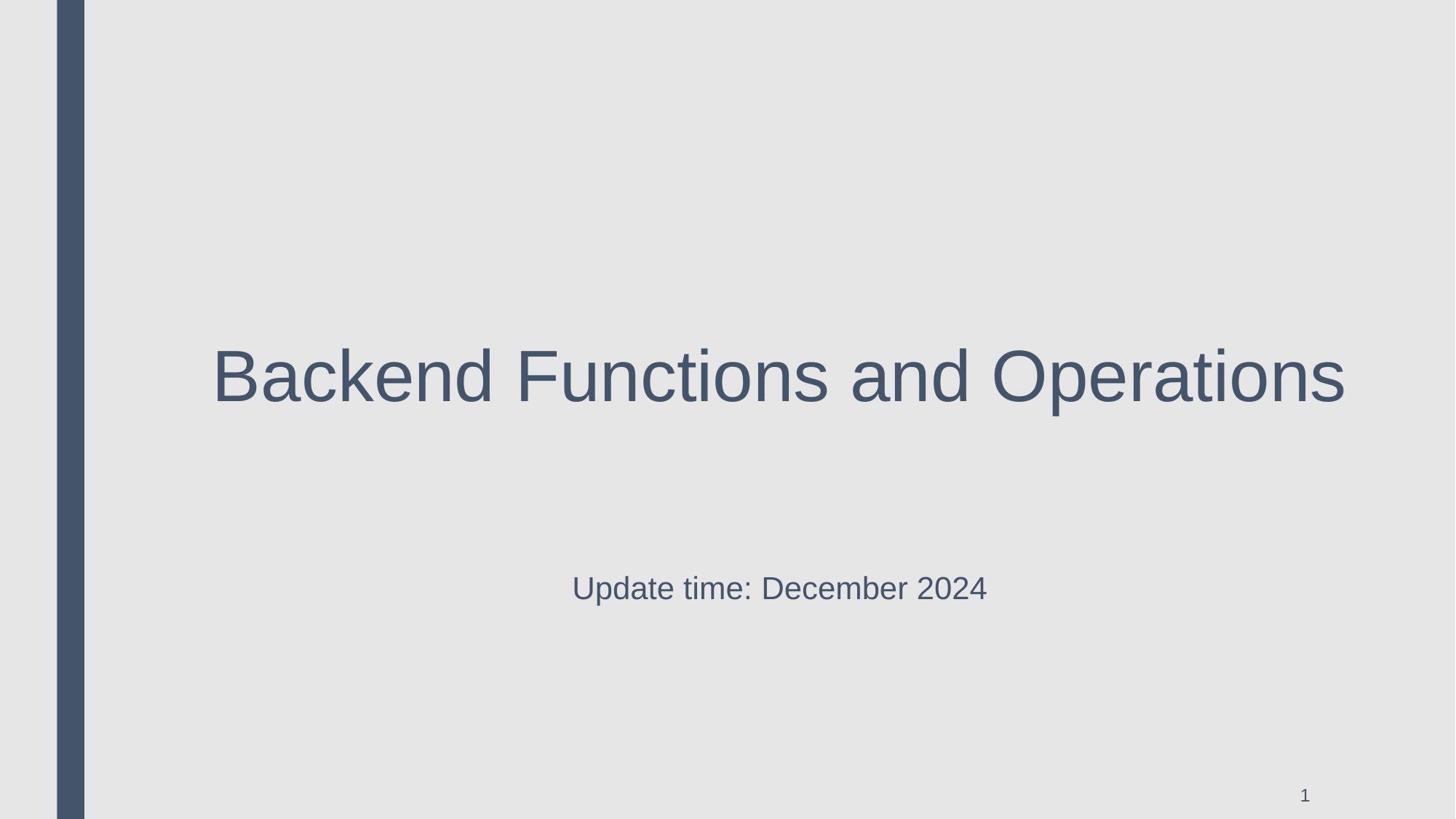

Backend Functions and Operations

Update time: December 2024
1